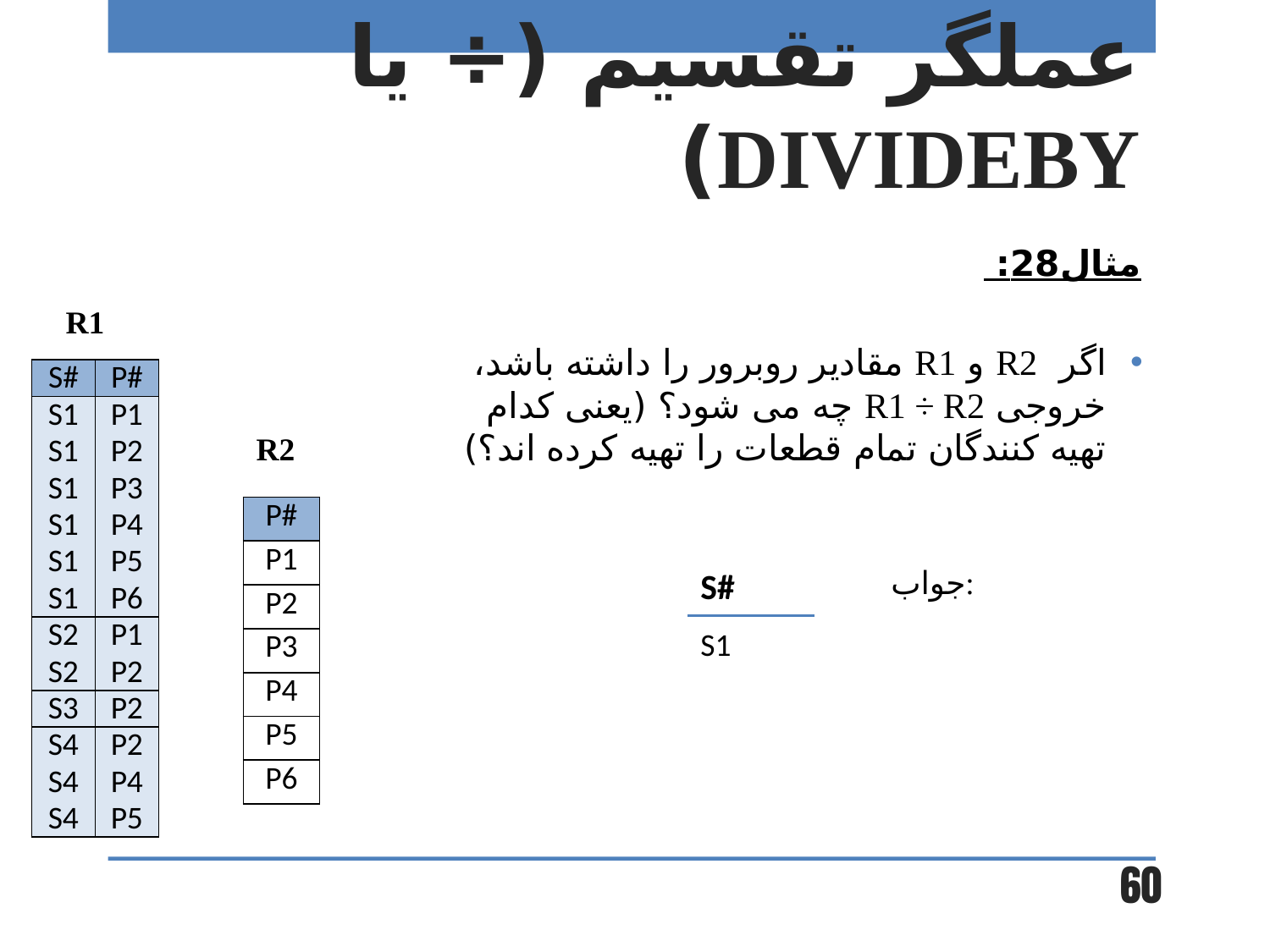

# عملگر تقسیم (÷ یا DIVIDEBY)
مثال28:

اگر  R2 و R1 مقادیر روبرور را داشته باشد،  خروجی R1 ÷ R2 چه می شود؟ (یعنی کدام تهیه کنندگان تمام قطعات را تهیه کرده اند؟)
R1
| S# | P# |
| --- | --- |
| S1 | P1 |
| S1 | P2 |
| S1 | P3 |
| S1 | P4 |
| S1 | P5 |
| S1 | P6 |
| S2 | P1 |
| S2 | P2 |
| S3 | P2 |
| S4 | P2 |
| S4 | P4 |
| S4 | P5 |
R2
| P# |
| --- |
| P1 |
| P2 |
| P3 |
| P4 |
| P5 |
| P6 |
جواب:
S#
S1

60